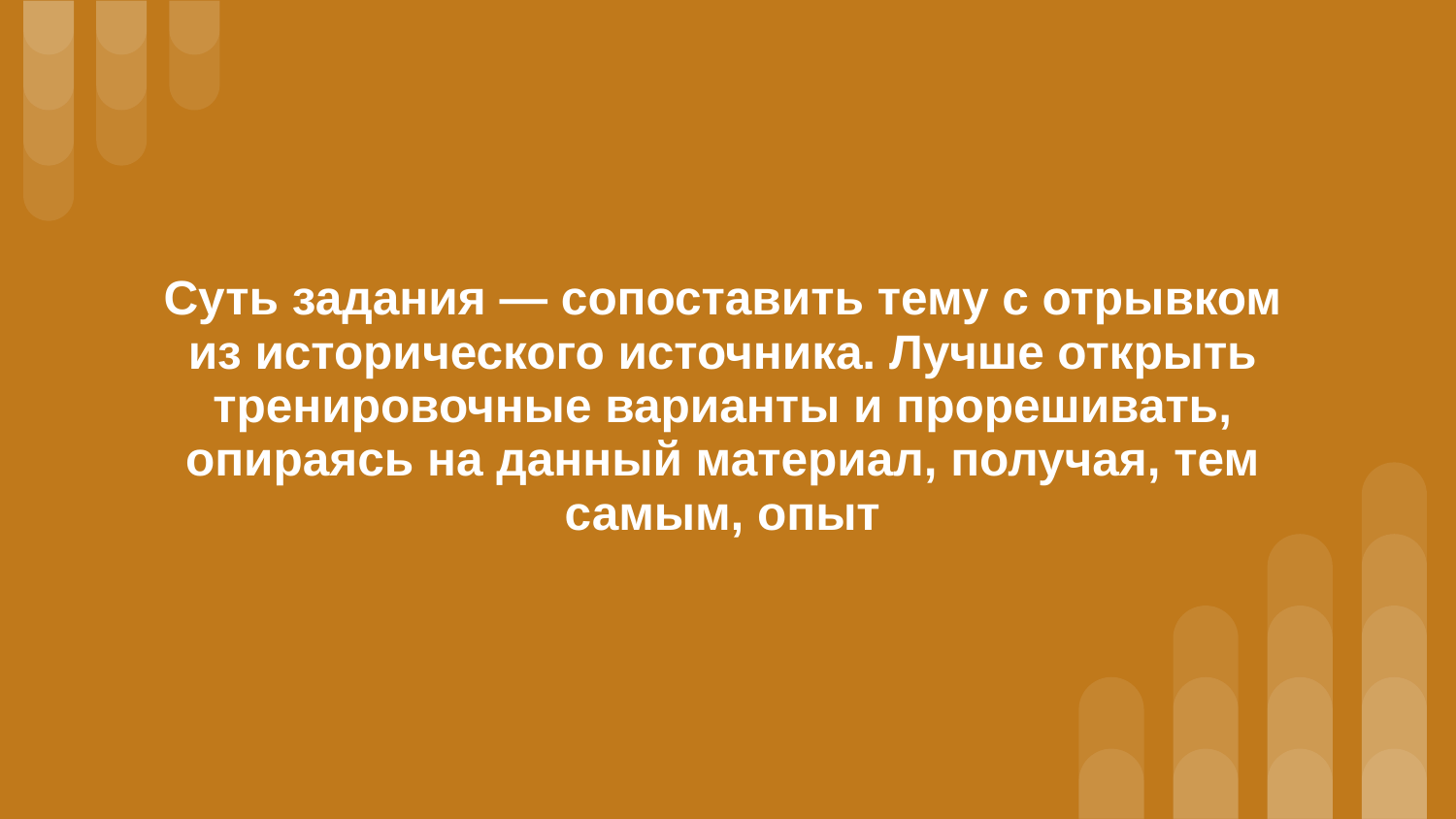

# Суть задания — сопоставить тему с отрывком из исторического источника. Лучше открыть тренировочные варианты и прорешивать, опираясь на данный материал, получая, тем самым, опыт